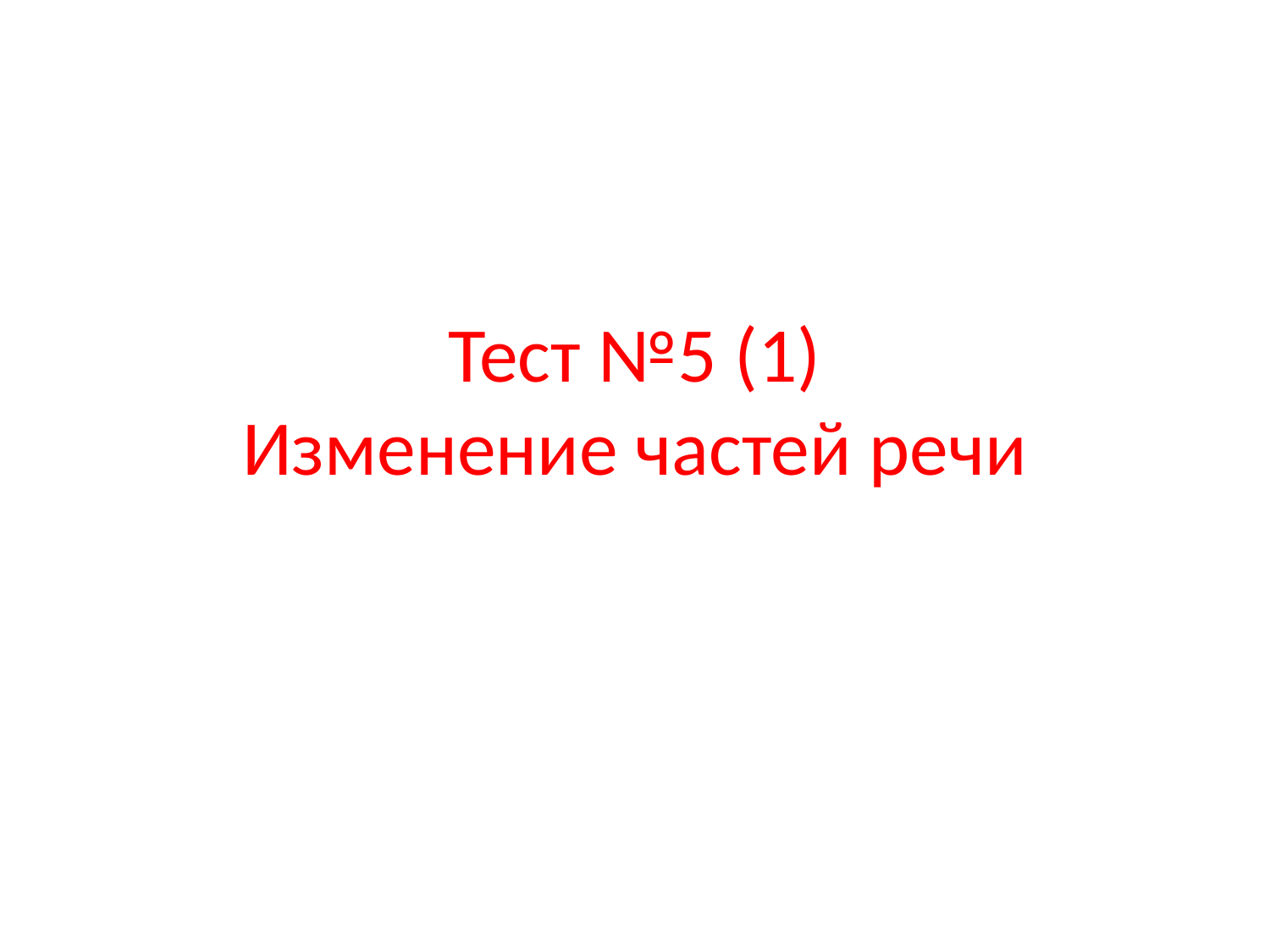

# Тест №5 (1) Изменение частей речи